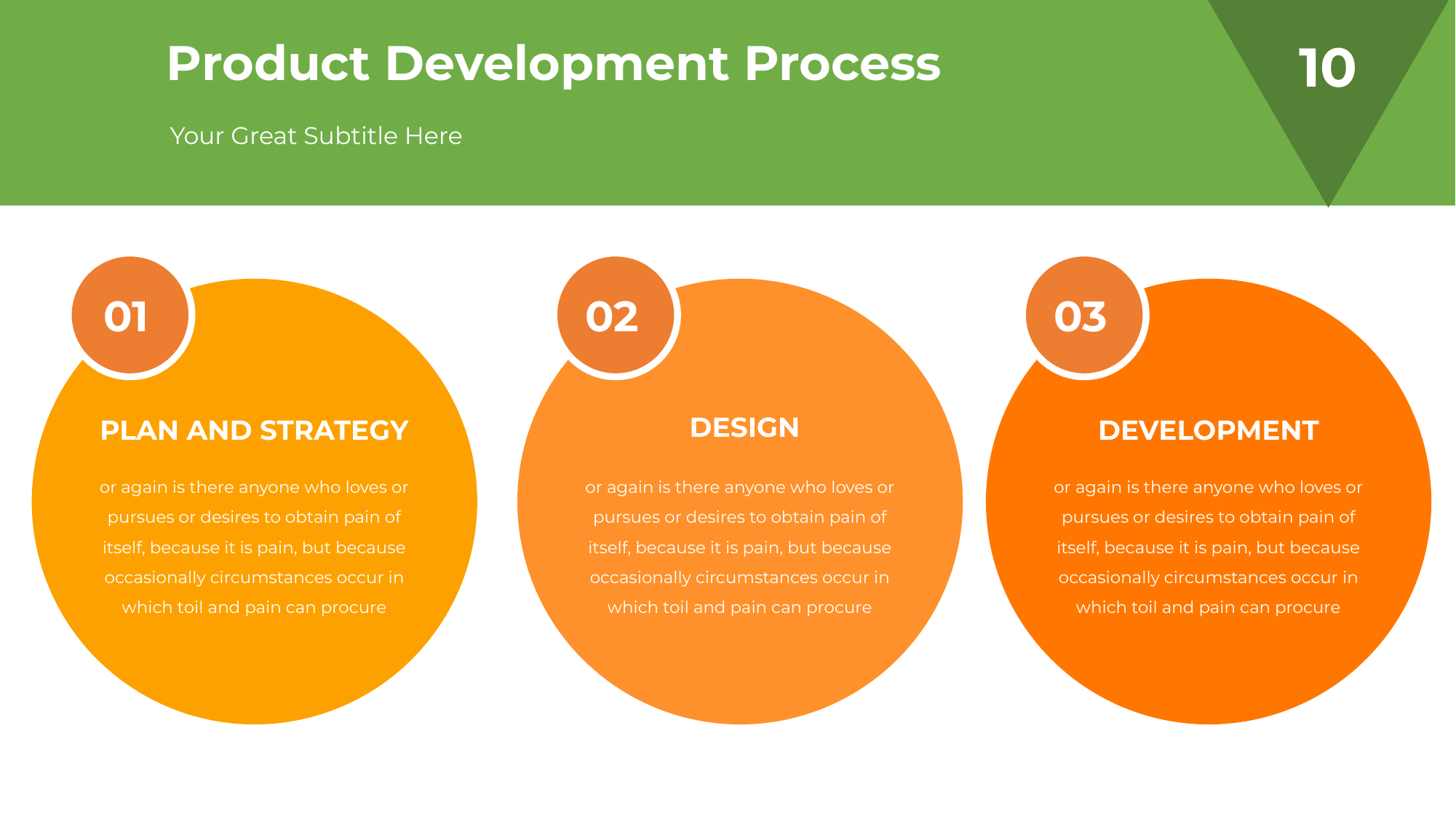

Product Development Process
10
Your Great Subtitle Here

01
02
03
DESIGN
PLAN AND STRATEGY
DEVELOPMENT
or again is there anyone who loves or pursues or desires to obtain pain of itself, because it is pain, but because occasionally circumstances occur in which toil and pain can procure
or again is there anyone who loves or pursues or desires to obtain pain of itself, because it is pain, but because occasionally circumstances occur in which toil and pain can procure
or again is there anyone who loves or pursues or desires to obtain pain of itself, because it is pain, but because occasionally circumstances occur in which toil and pain can procure